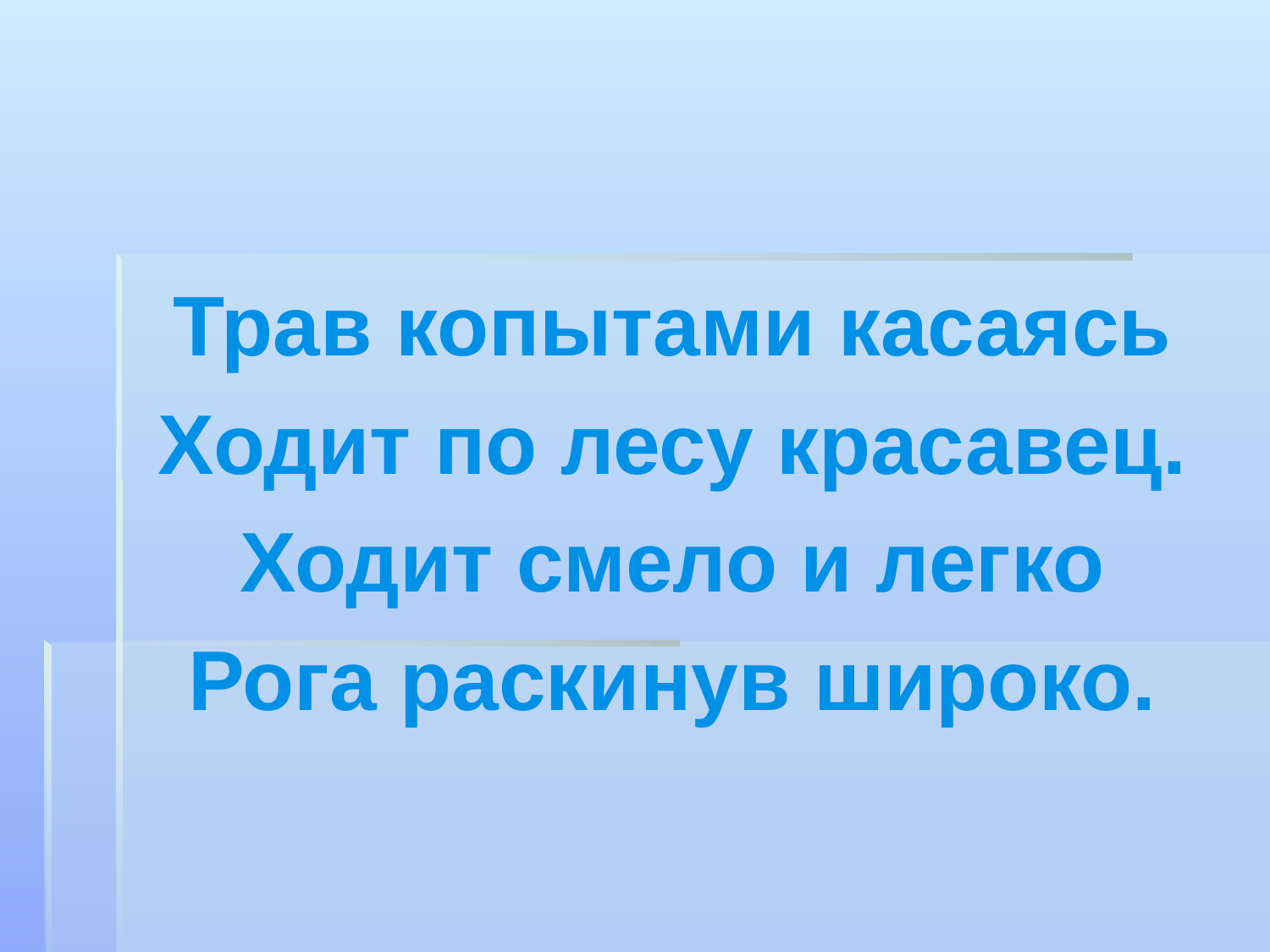

#
Трав копытами касаясь
Ходит по лесу красавец.
Ходит смело и легко
Рога раскинув широко.